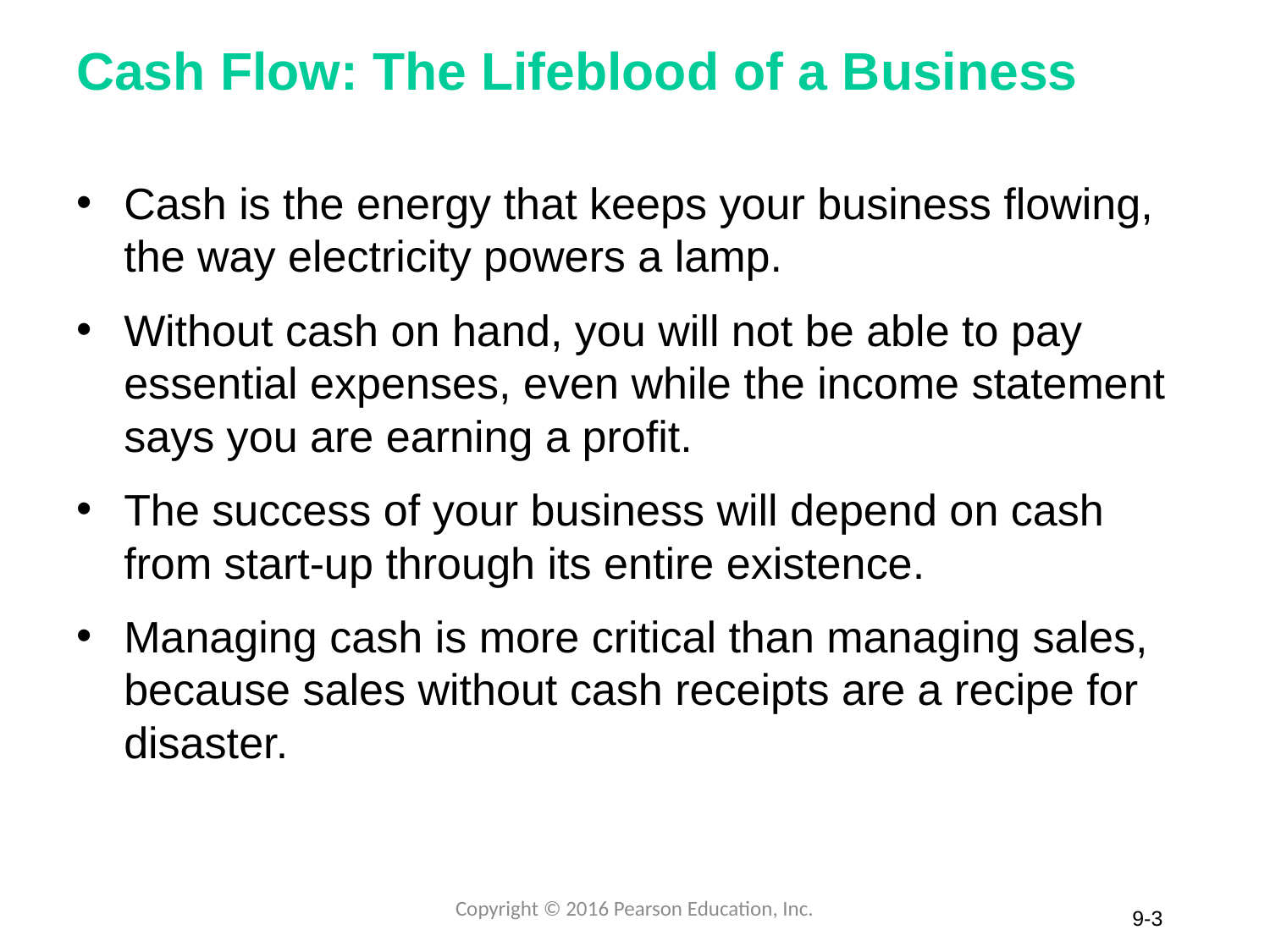

# Cash Flow: The Lifeblood of a Business
Cash is the energy that keeps your business flowing, the way electricity powers a lamp.

Without cash on hand, you will not be able to pay essential expenses, even while the income statement says you are earning a profit.

The success of your business will depend on cash from start-up through its entire existence.

Managing cash is more critical than managing sales, because sales without cash receipts are a recipe for disaster.

Copyright © 2016 Pearson Education, Inc.